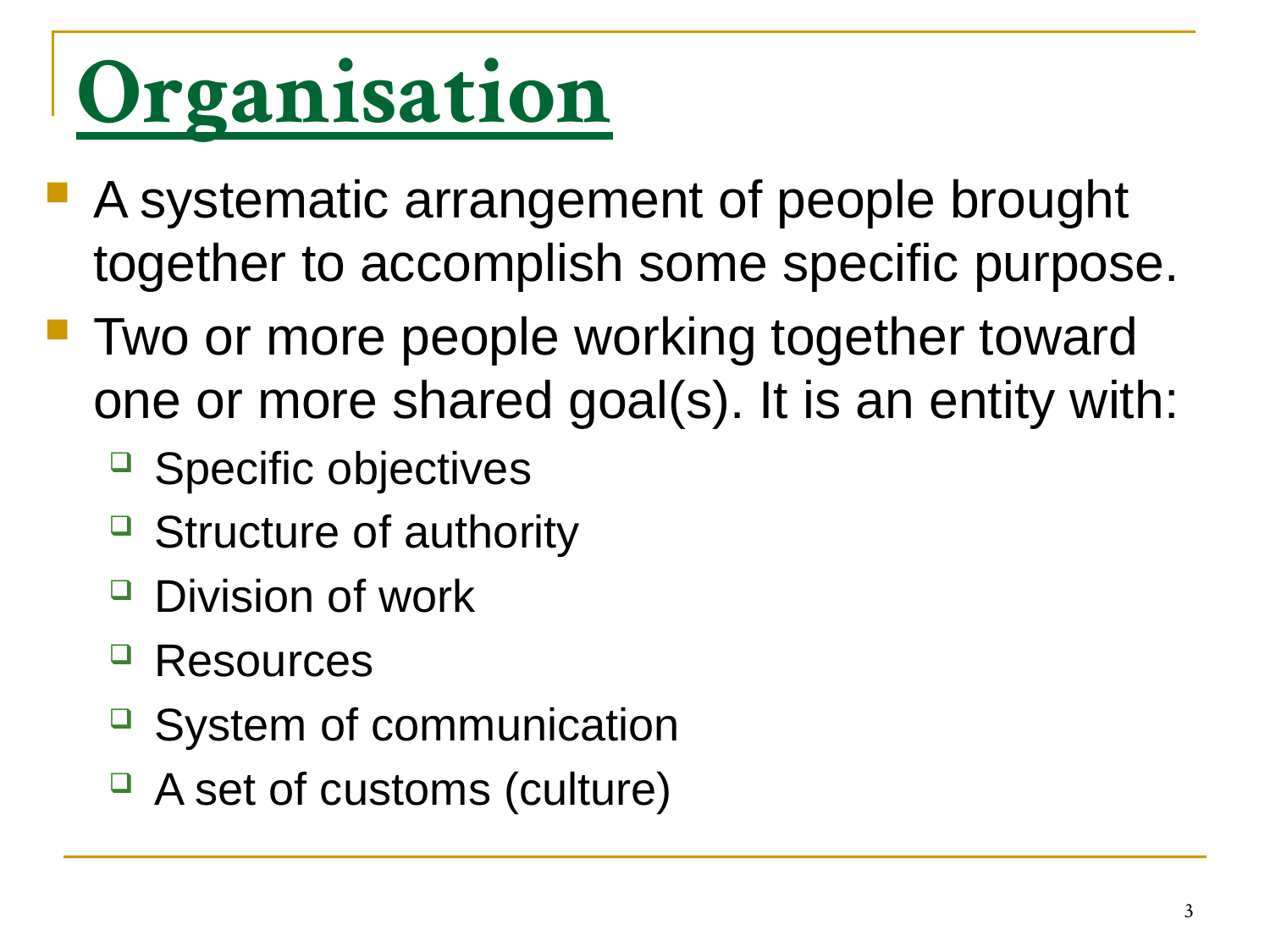

# Organisation
A systematic arrangement of people brought together to accomplish some specific purpose.
Two or more people working together toward one or more shared goal(s). It is an entity with:
Specific objectives
Structure of authority
Division of work
Resources
System of communication
A set of customs (culture)
3